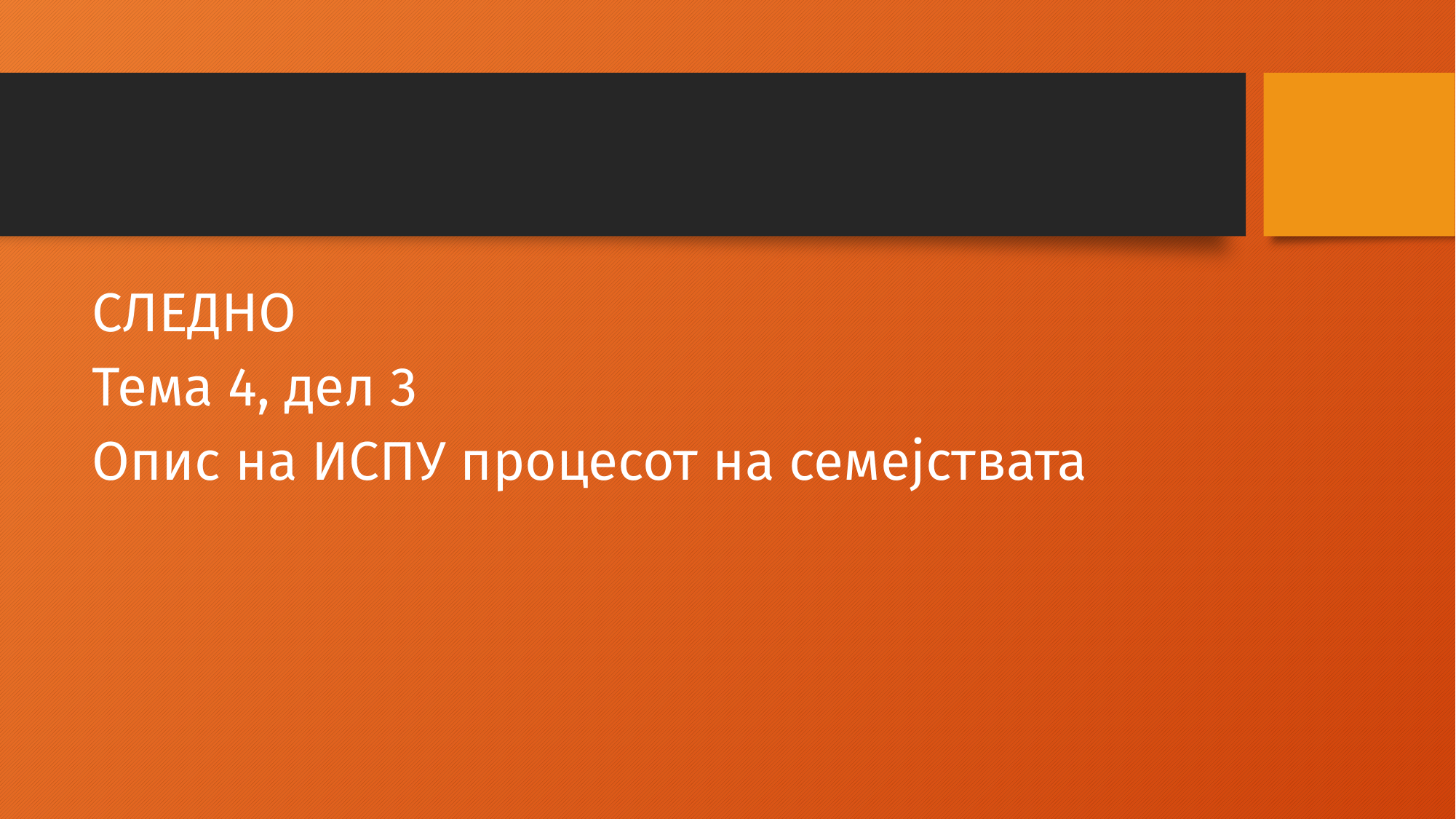

#
СЛЕДНО
Тема 4, дел 3
Опис на ИСПУ процесот на семејствата